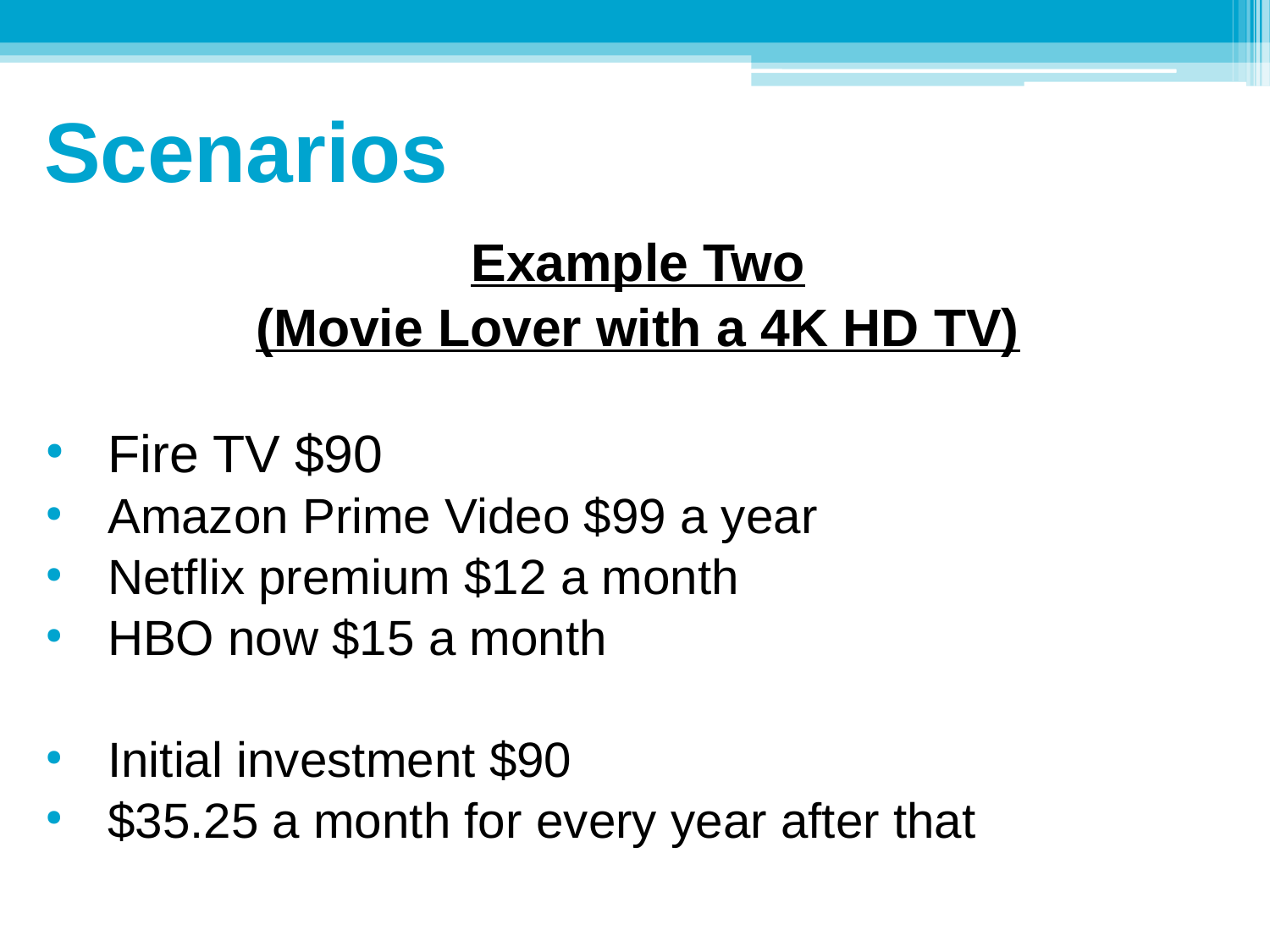

# Scenarios
Example Two
(Movie Lover with a 4K HD TV)

Fire TV $90
Amazon Prime Video $99 a year
Netflix premium $12 a month
HBO now $15 a month

Initial investment $90
$35.25 a month for every year after that